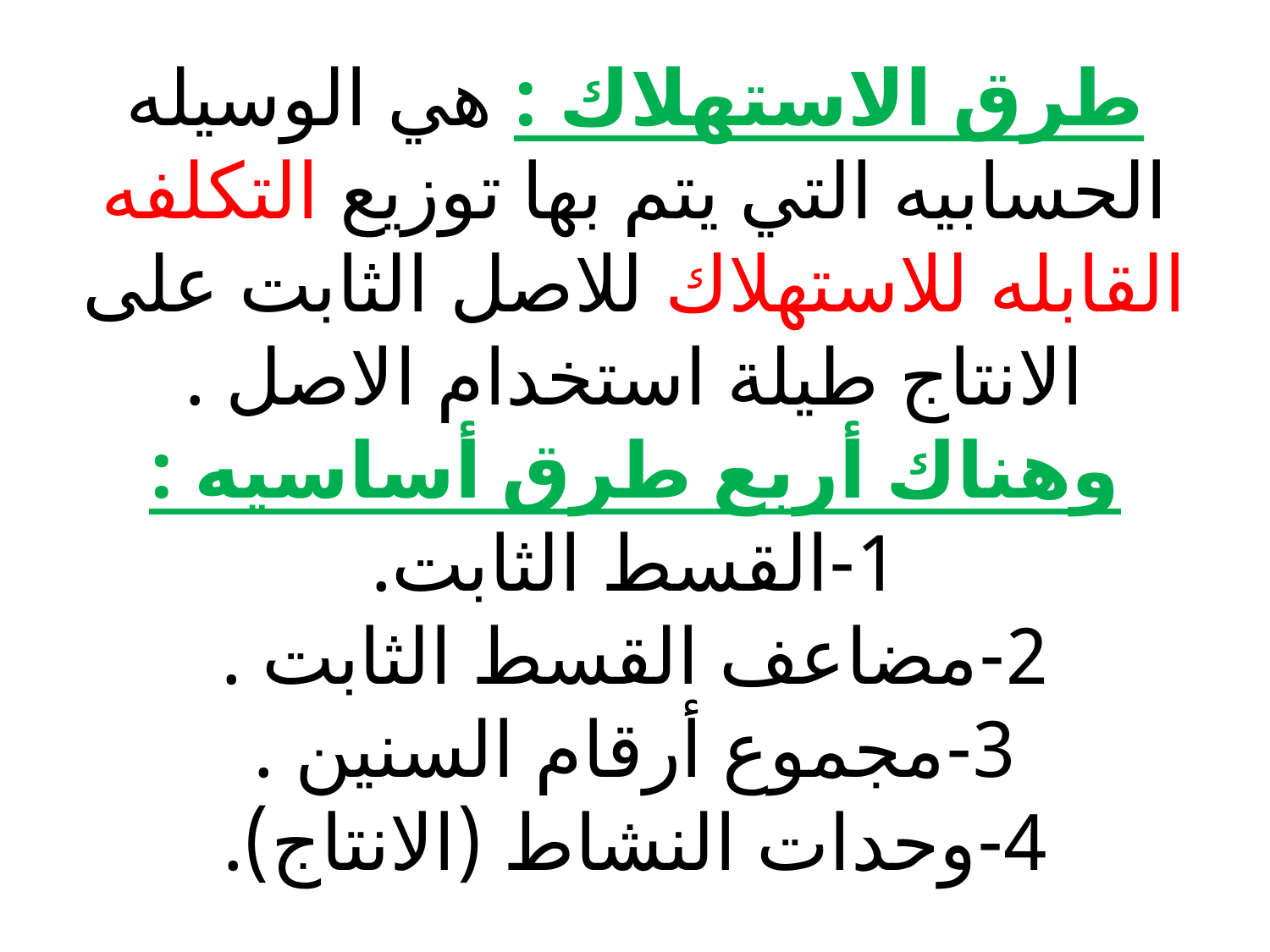

# طرق الاستهلاك : هي الوسيله الحسابيه التي يتم بها توزيع التكلفه القابله للاستهلاك للاصل الثابت على الانتاج طيلة استخدام الاصل . وهناك أربع طرق أساسيه : 1-القسط الثابت. 2-مضاعف القسط الثابت . 3-مجموع أرقام السنين . 4-وحدات النشاط (الانتاج).